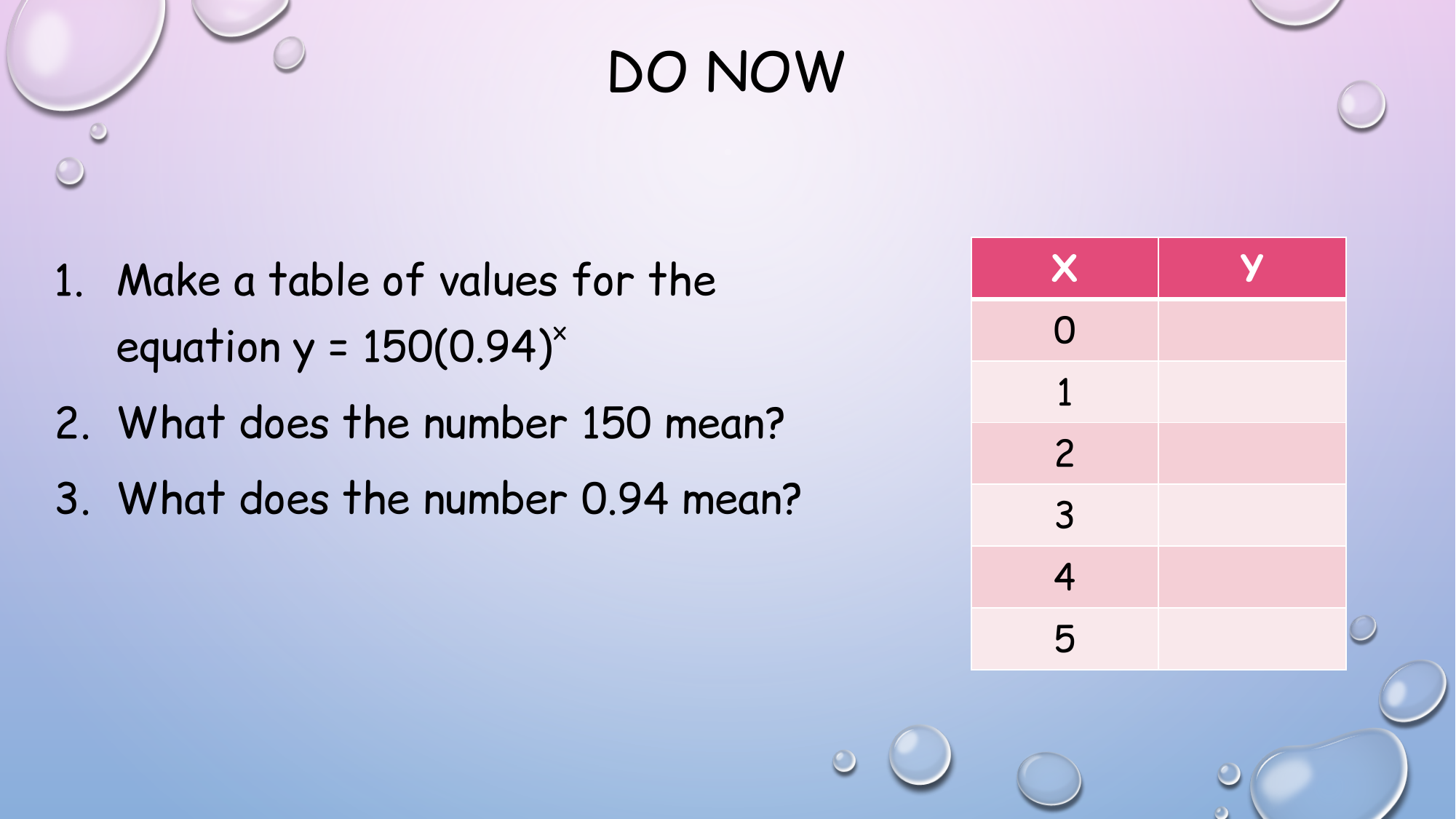

# Do now
Make a table of values for the equation y = 150(0.94)x
What does the number 150 mean?
What does the number 0.94 mean?
| X | Y |
| --- | --- |
| 0 |  |
| 1 |  |
| 2 |  |
| 3 |  |
| 4 |  |
| 5 |  |